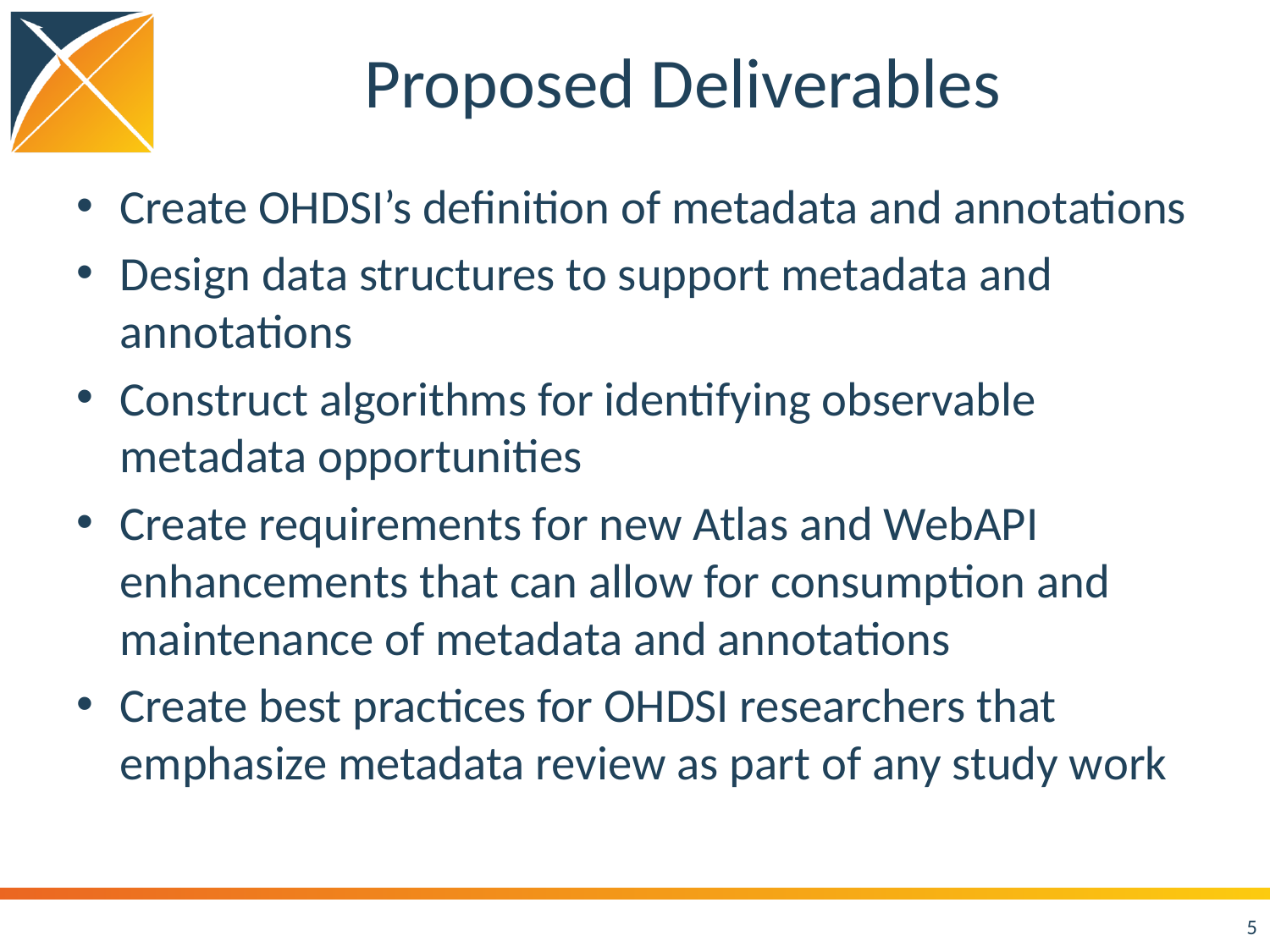

# Proposed Deliverables
Create OHDSI’s definition of metadata and annotations
Design data structures to support metadata and annotations
Construct algorithms for identifying observable metadata opportunities
Create requirements for new Atlas and WebAPI enhancements that can allow for consumption and maintenance of metadata and annotations
Create best practices for OHDSI researchers that emphasize metadata review as part of any study work
5